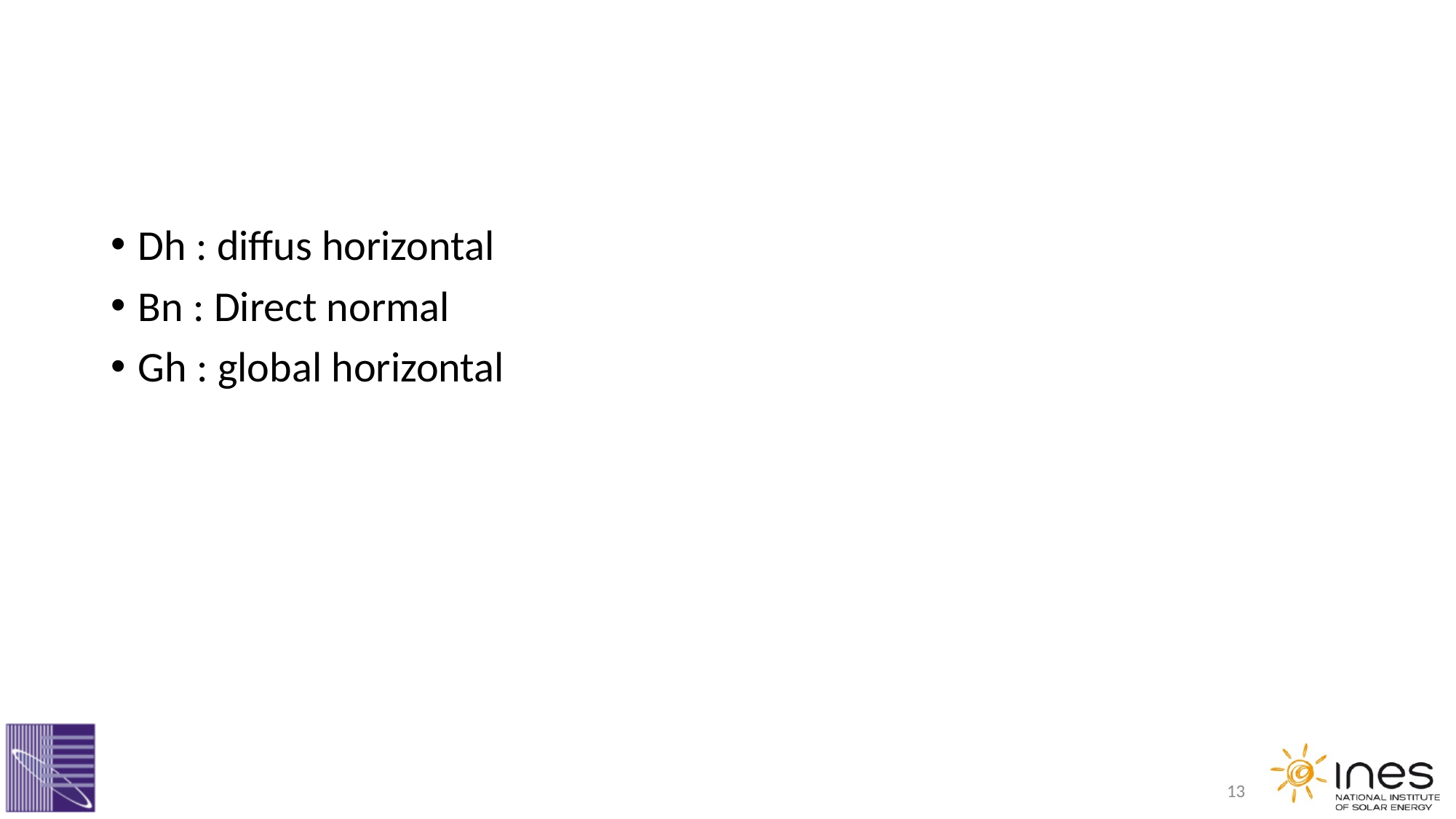

#
Dh : diffus horizontal
Bn : Direct normal
Gh : global horizontal

13